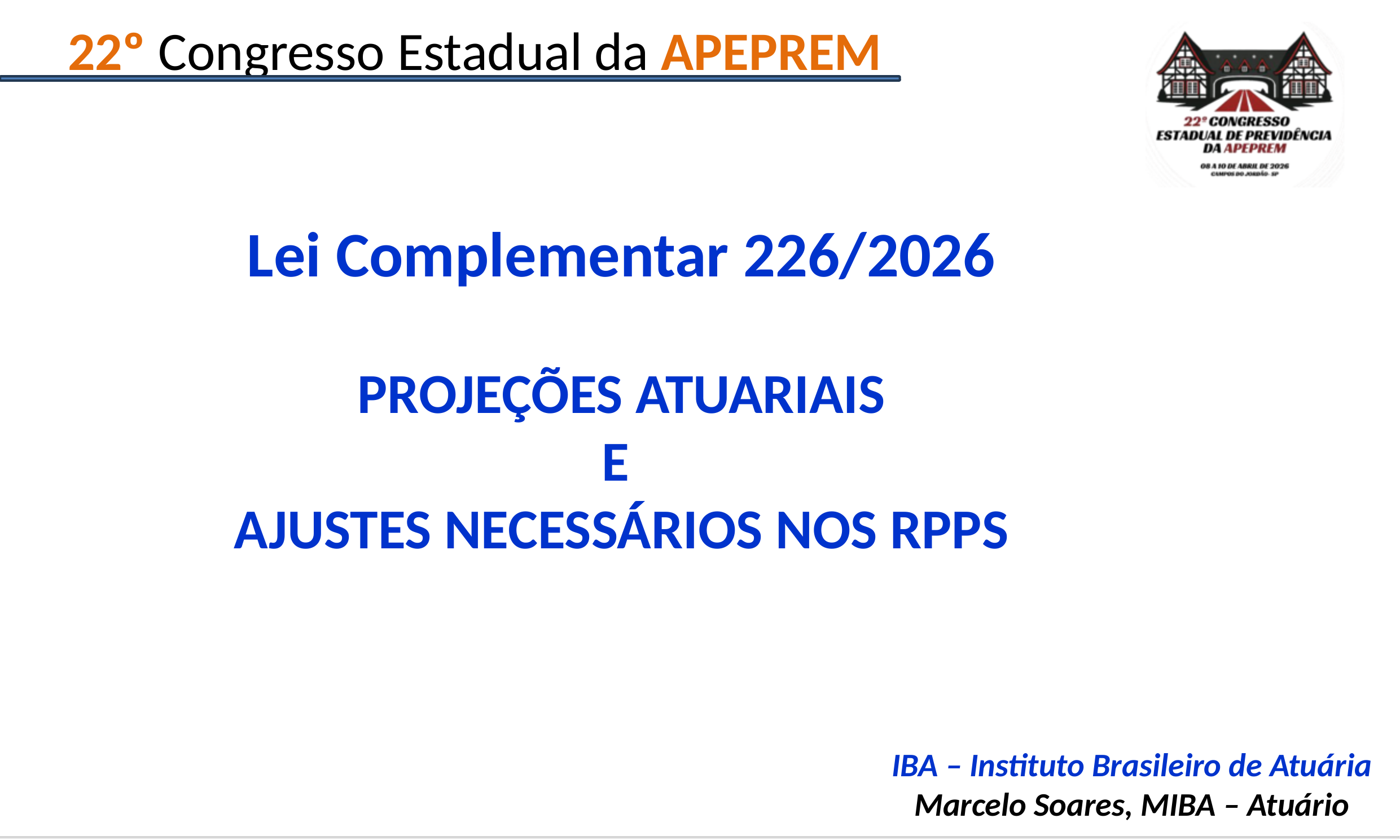

22º Congresso Estadual da APEPREM

# Lei Complementar 226/2026 PROJEÇÕES ATUARIAIS E AJUSTES NECESSÁRIOS NOS RPPS
IBA – Instituto Brasileiro de Atuária
Marcelo Soares, MIBA – Atuário